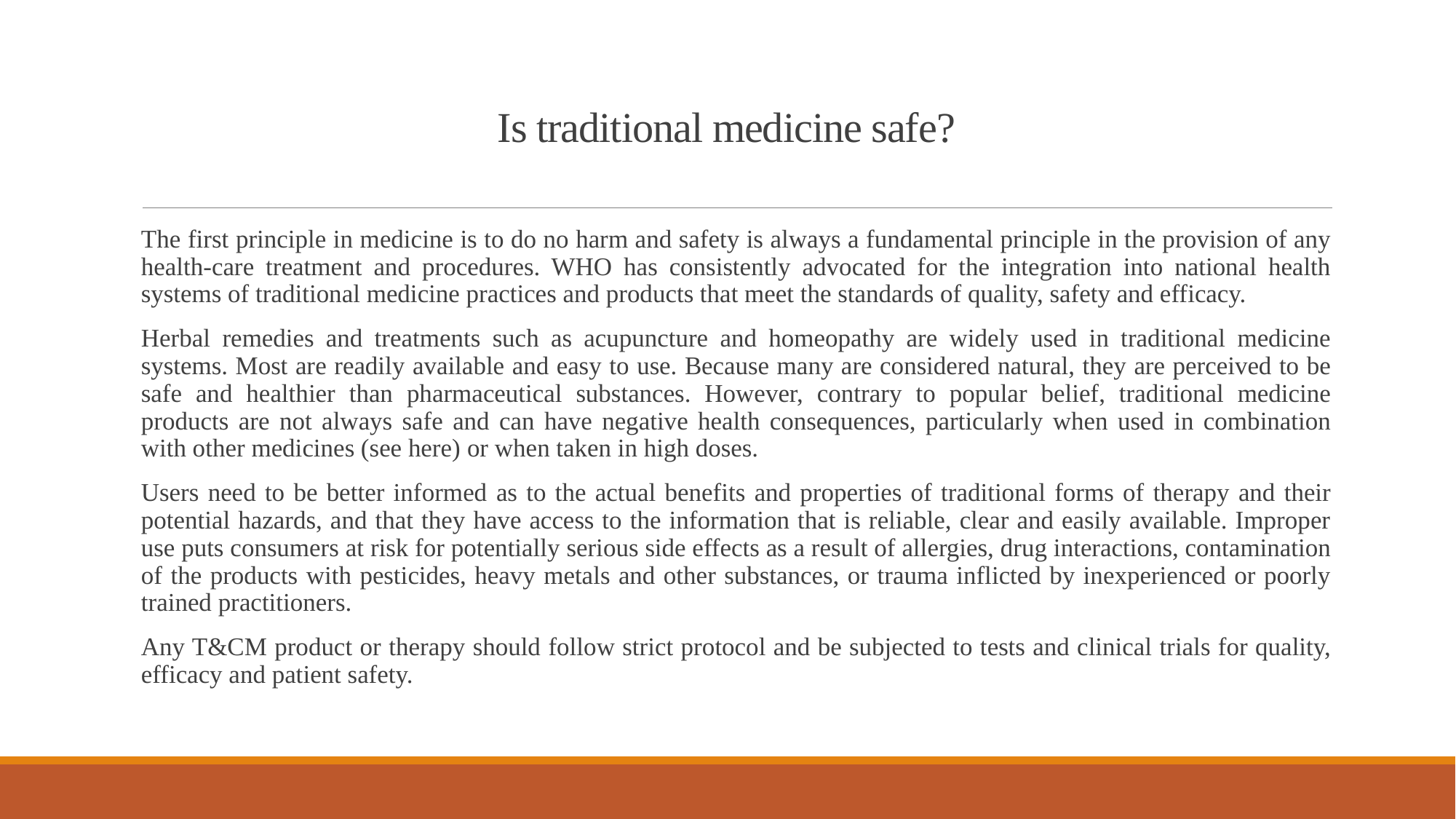

# Is traditional medicine safe?
The first principle in medicine is to do no harm and safety is always a fundamental principle in the provision of any health-care treatment and procedures. WHO has consistently advocated for the integration into national health systems of traditional medicine practices and products that meet the standards of quality, safety and efficacy.
Herbal remedies and treatments such as acupuncture and homeopathy are widely used in traditional medicine systems. Most are readily available and easy to use. Because many are considered natural, they are perceived to be safe and healthier than pharmaceutical substances. However, contrary to popular belief, traditional medicine products are not always safe and can have negative health consequences, particularly when used in combination with other medicines (see here) or when taken in high doses.
Users need to be better informed as to the actual benefits and properties of traditional forms of therapy and their potential hazards, and that they have access to the information that is reliable, clear and easily available. Improper use puts consumers at risk for potentially serious side effects as a result of allergies, drug interactions, contamination of the products with pesticides, heavy metals and other substances, or trauma inflicted by inexperienced or poorly trained practitioners.
Any T&CM product or therapy should follow strict protocol and be subjected to tests and clinical trials for quality, efficacy and patient safety.